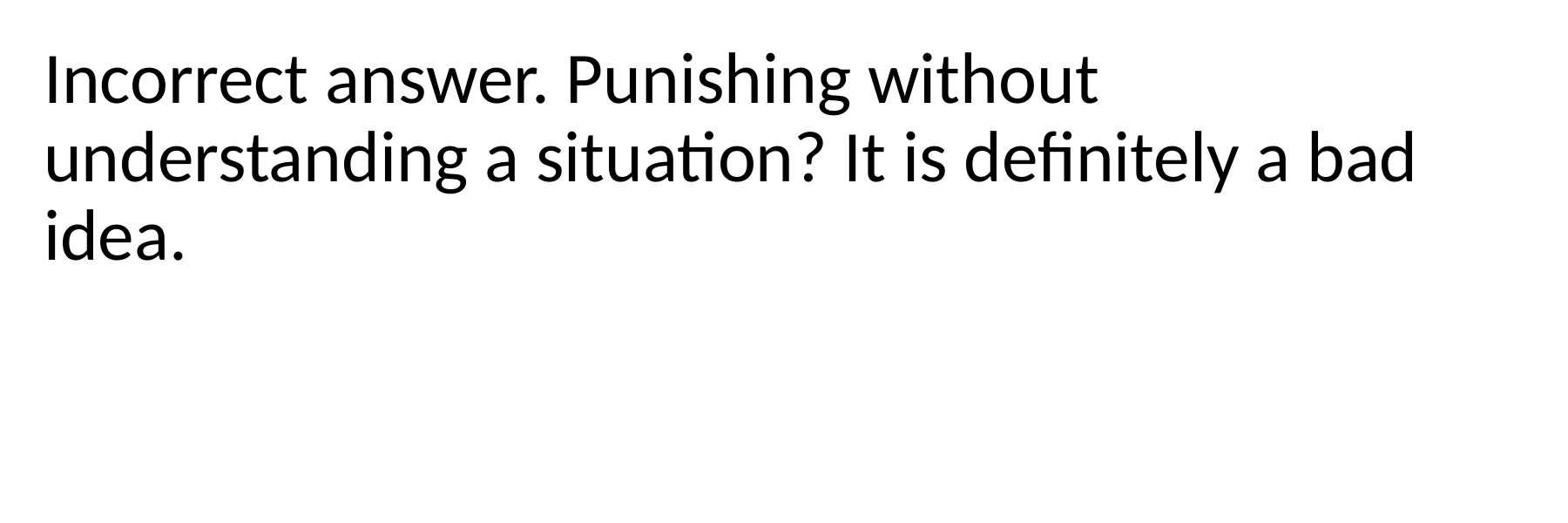

Incorrect answer. Punishing without understanding a situation? It is definitely a bad idea.